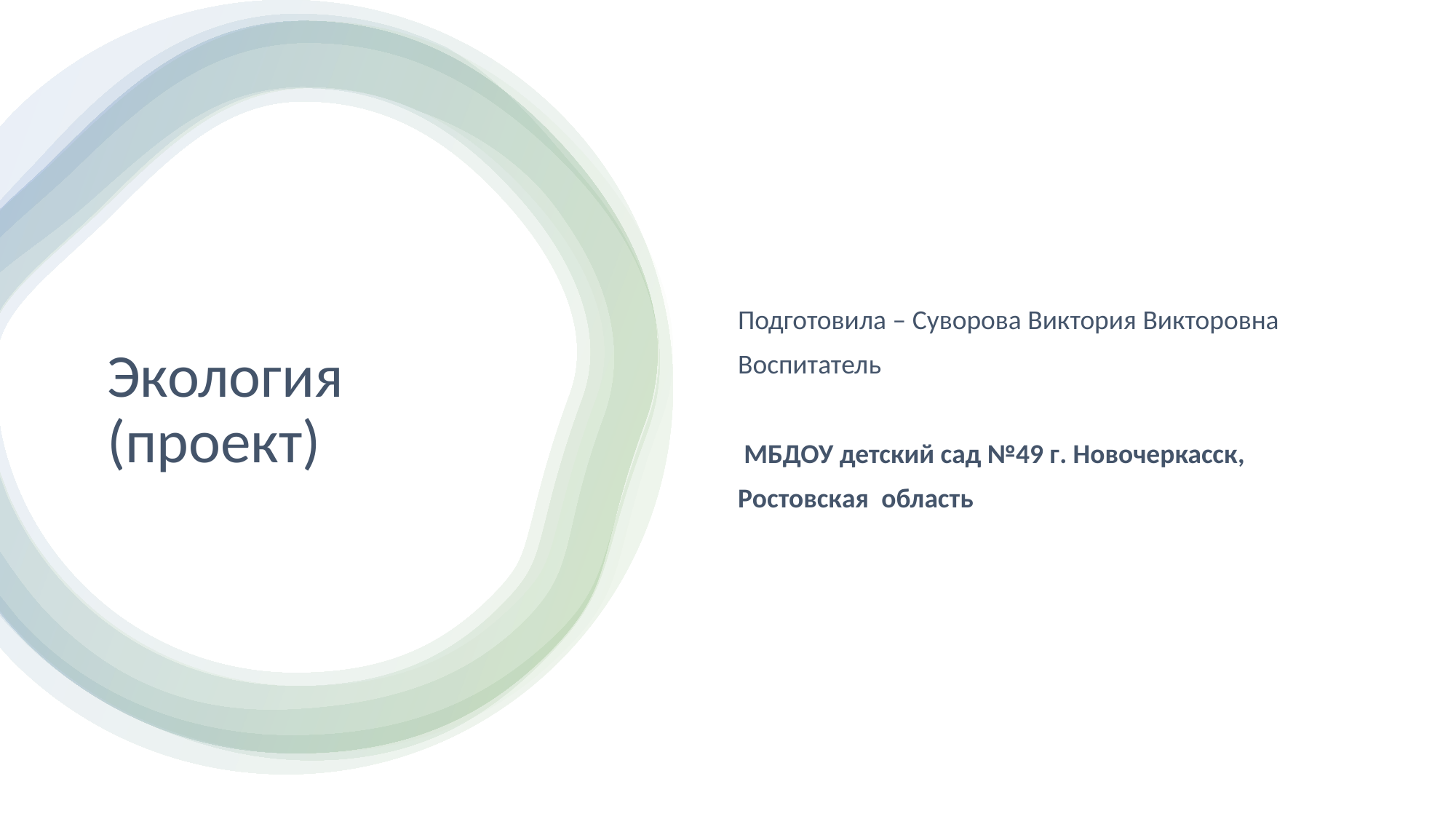

Подготовила – Суворова Виктория Викторовна
Воспитатель

 МБДОУ детский сад №49 г. Новочеркасск,
Ростовская  область

# Экология (проект)